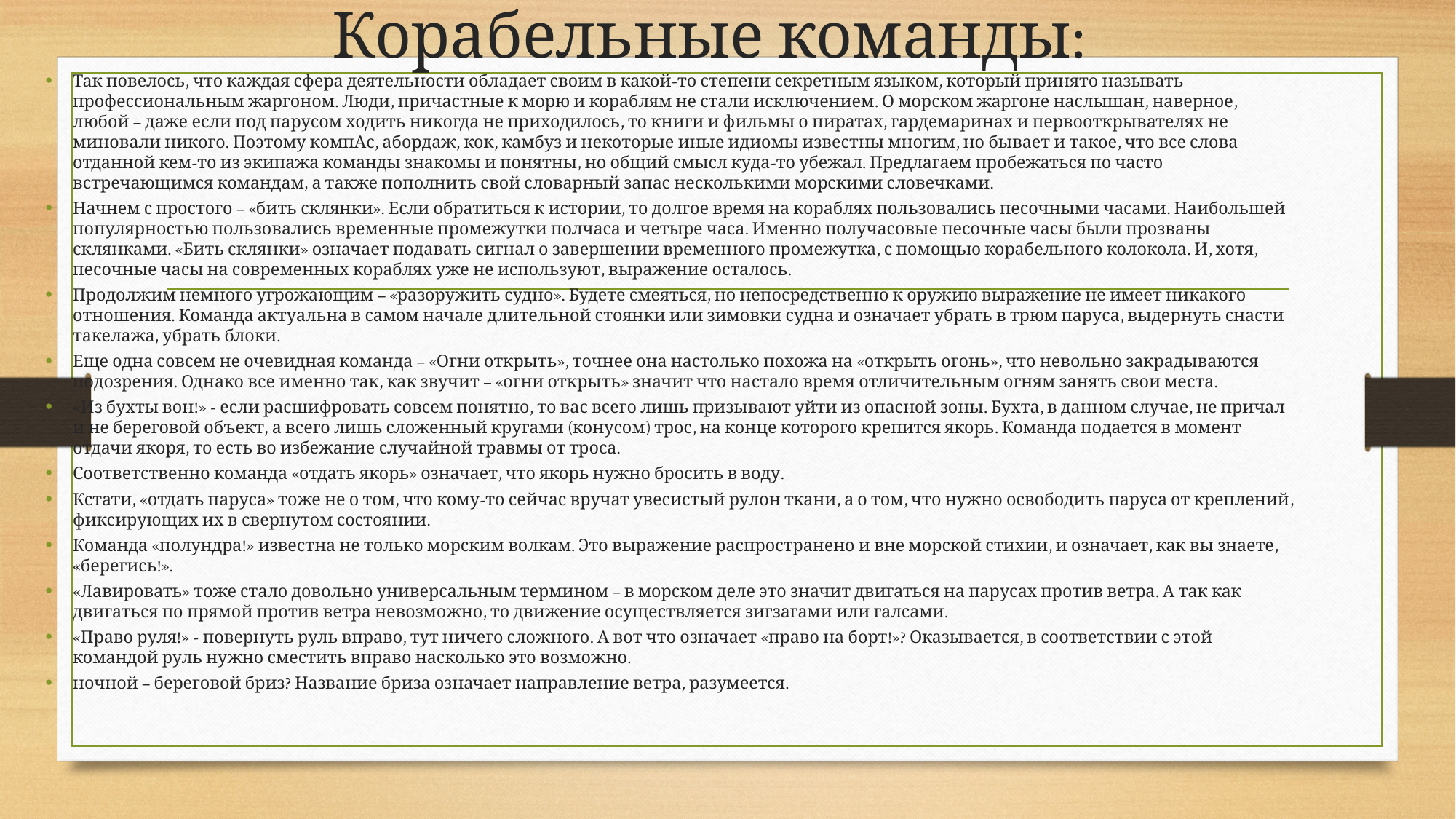

# Корабельные команды:
Так повелось, что каждая сфера деятельности обладает своим в какой-то степени секретным языком, который принято называть профессиональным жаргоном. Люди, причастные к морю и кораблям не стали исключением. О морском жаргоне наслышан, наверное, любой – даже если под парусом ходить никогда не приходилось, то книги и фильмы о пиратах, гардемаринах и первооткрывателях не миновали никого. Поэтому компАс, абордаж, кок, камбуз и некоторые иные идиомы известны многим, но бывает и такое, что все слова отданной кем-то из экипажа команды знакомы и понятны, но общий смысл куда-то убежал. Предлагаем пробежаться по часто встречающимся командам, а также пополнить свой словарный запас несколькими морскими словечками.
Начнем с простого – «бить склянки». Если обратиться к истории, то долгое время на кораблях пользовались песочными часами. Наибольшей популярностью пользовались временные промежутки полчаса и четыре часа. Именно получасовые песочные часы были прозваны склянками. «Бить склянки» означает подавать сигнал о завершении временного промежутка, с помощью корабельного колокола. И, хотя, песочные часы на современных кораблях уже не используют, выражение осталось.
Продолжим немного угрожающим – «разоружить судно». Будете смеяться, но непосредственно к оружию выражение не имеет никакого отношения. Команда актуальна в самом начале длительной стоянки или зимовки судна и означает убрать в трюм паруса, выдернуть снасти такелажа, убрать блоки.
Еще одна совсем не очевидная команда – «Огни открыть», точнее она настолько похожа на «открыть огонь», что невольно закрадываются подозрения. Однако все именно так, как звучит – «огни открыть» значит что настало время отличительным огням занять свои места.
«Из бухты вон!» - если расшифровать совсем понятно, то вас всего лишь призывают уйти из опасной зоны. Бухта, в данном случае, не причал и не береговой объект, а всего лишь сложенный кругами (конусом) трос, на конце которого крепится якорь. Команда подается в момент отдачи якоря, то есть во избежание случайной травмы от троса.
Соответственно команда «отдать якорь» означает, что якорь нужно бросить в воду.
Кстати, «отдать паруса» тоже не о том, что кому-то сейчас вручат увесистый рулон ткани, а о том, что нужно освободить паруса от креплений, фиксирующих их в свернутом состоянии.
Команда «полундра!» известна не только морским волкам. Это выражение распространено и вне морской стихии, и означает, как вы знаете, «берегись!».
«Лавировать» тоже стало довольно универсальным термином – в морском деле это значит двигаться на парусах против ветра. А так как двигаться по прямой против ветра невозможно, то движение осуществляется зигзагами или галсами.
«Право руля!» - повернуть руль вправо, тут ничего сложного. А вот что означает «право на борт!»? Оказывается, в соответствии с этой командой руль нужно сместить вправо насколько это возможно.
ночной – береговой бриз? Название бриза означает направление ветра, разумеется.